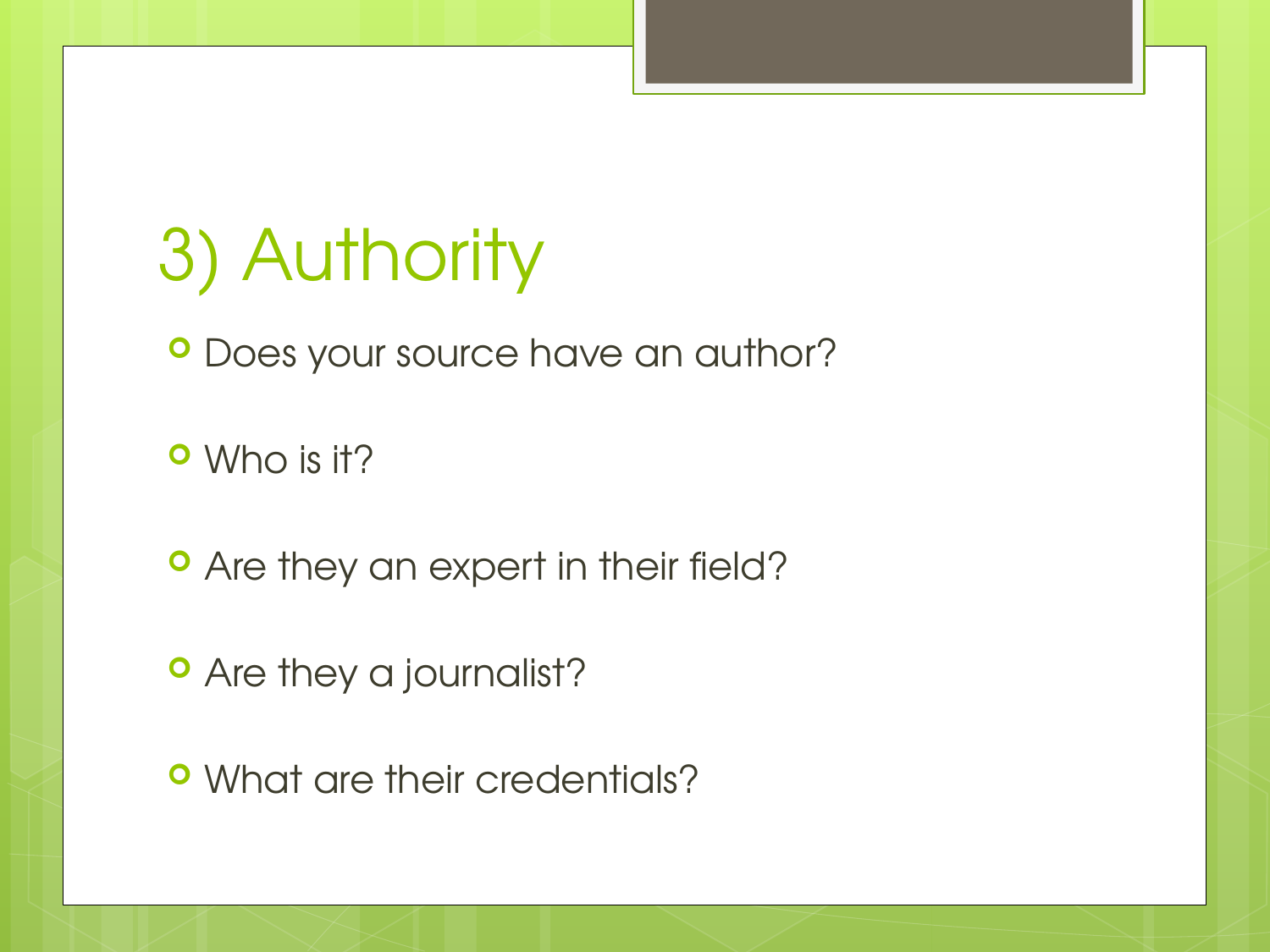

# 3) Authority
Does your source have an author?

Who is it?

Are they an expert in their field?

Are they a journalist?

What are their credentials?